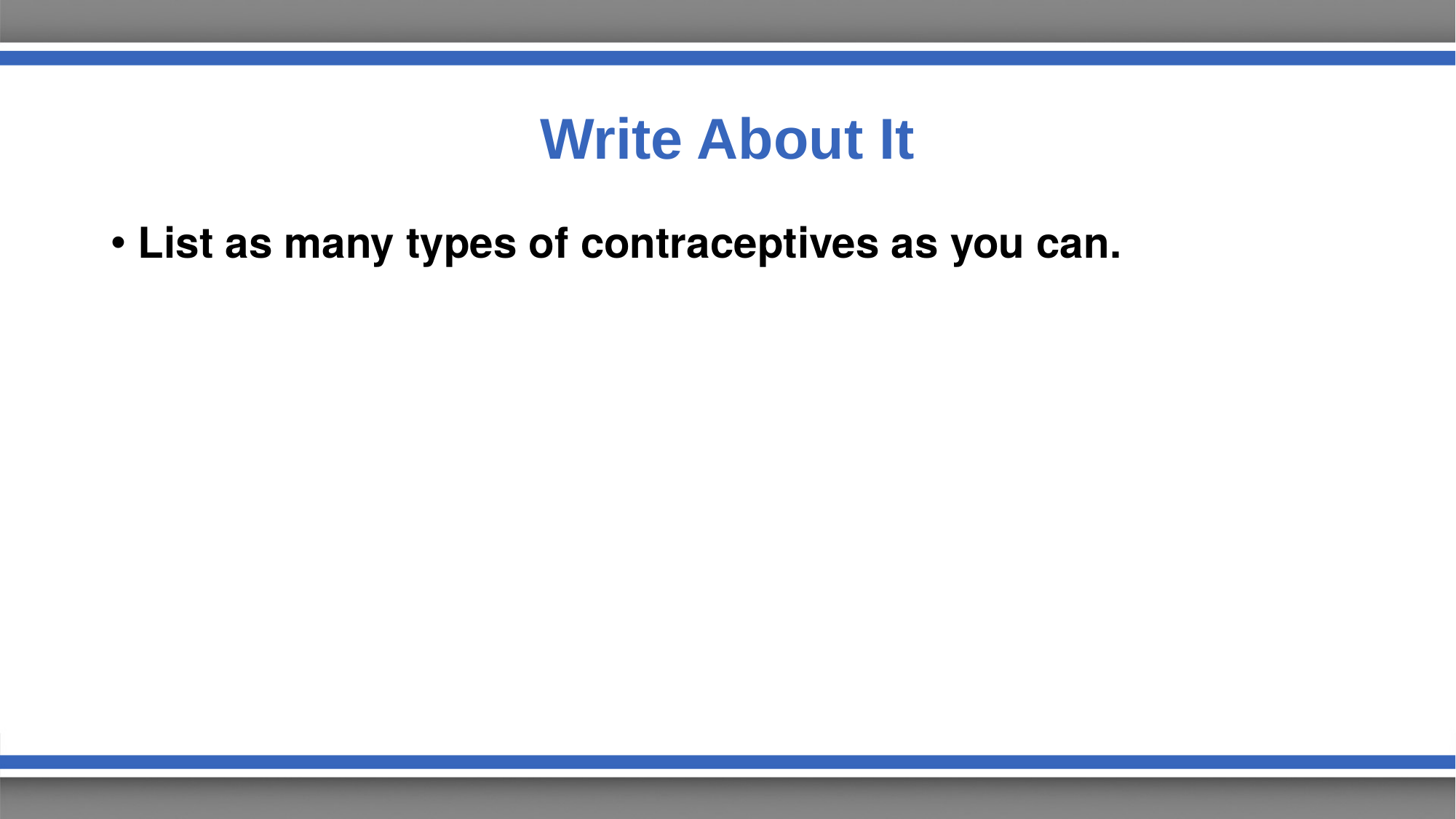

# Write About It
List as many types of contraceptives as you can.